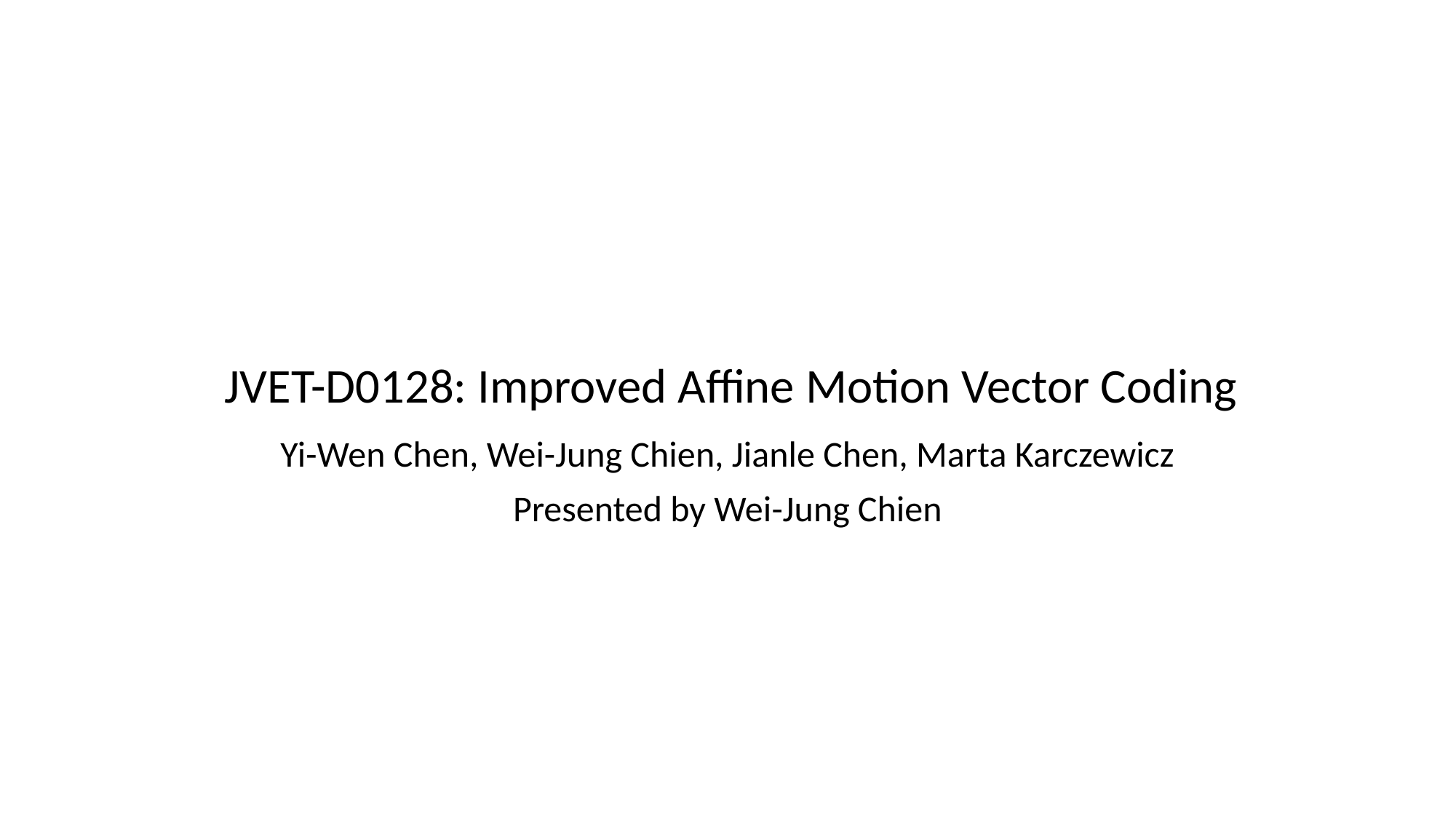

# JVET-D0128: Improved Affine Motion Vector Coding
Yi-Wen Chen, Wei-Jung Chien, Jianle Chen, Marta Karczewicz
Presented by Wei-Jung Chien